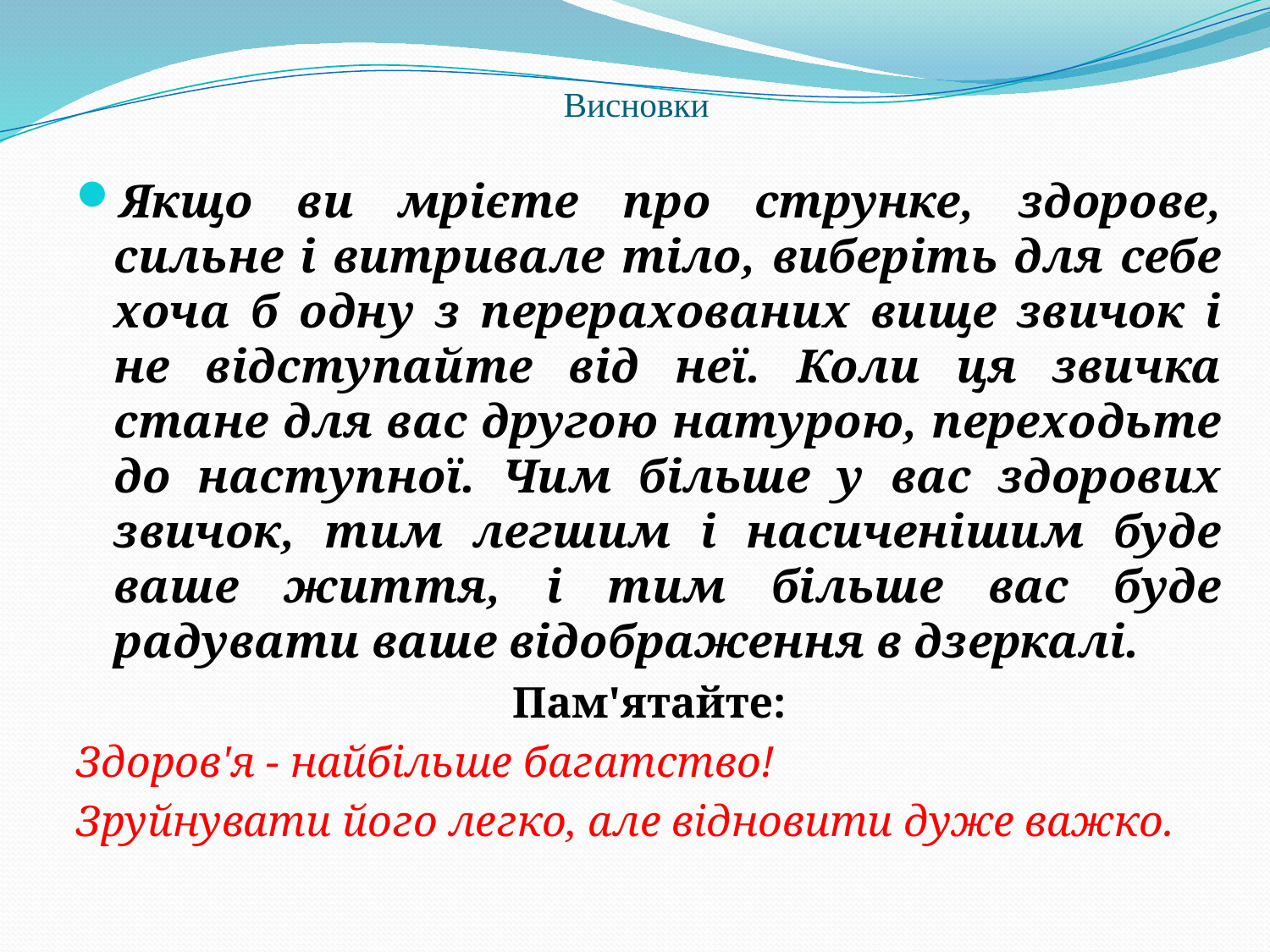

# Висновки
Якщо ви мрієте про струнке, здорове, сильне і витривале тіло, виберіть для себе хоча б одну з перерахованих вище звичок і не відступайте від неї. Коли ця звичка стане для вас другою натурою, переходьте до наступної. Чим більше у вас здорових звичок, тим легшим і насиченішим буде ваше життя, і тим більше вас буде радувати ваше відображення в дзеркалі.
Пам'ятайте:
Здоров'я - найбільше багатство!
Зруйнувати його легко, але відновити дуже важко.